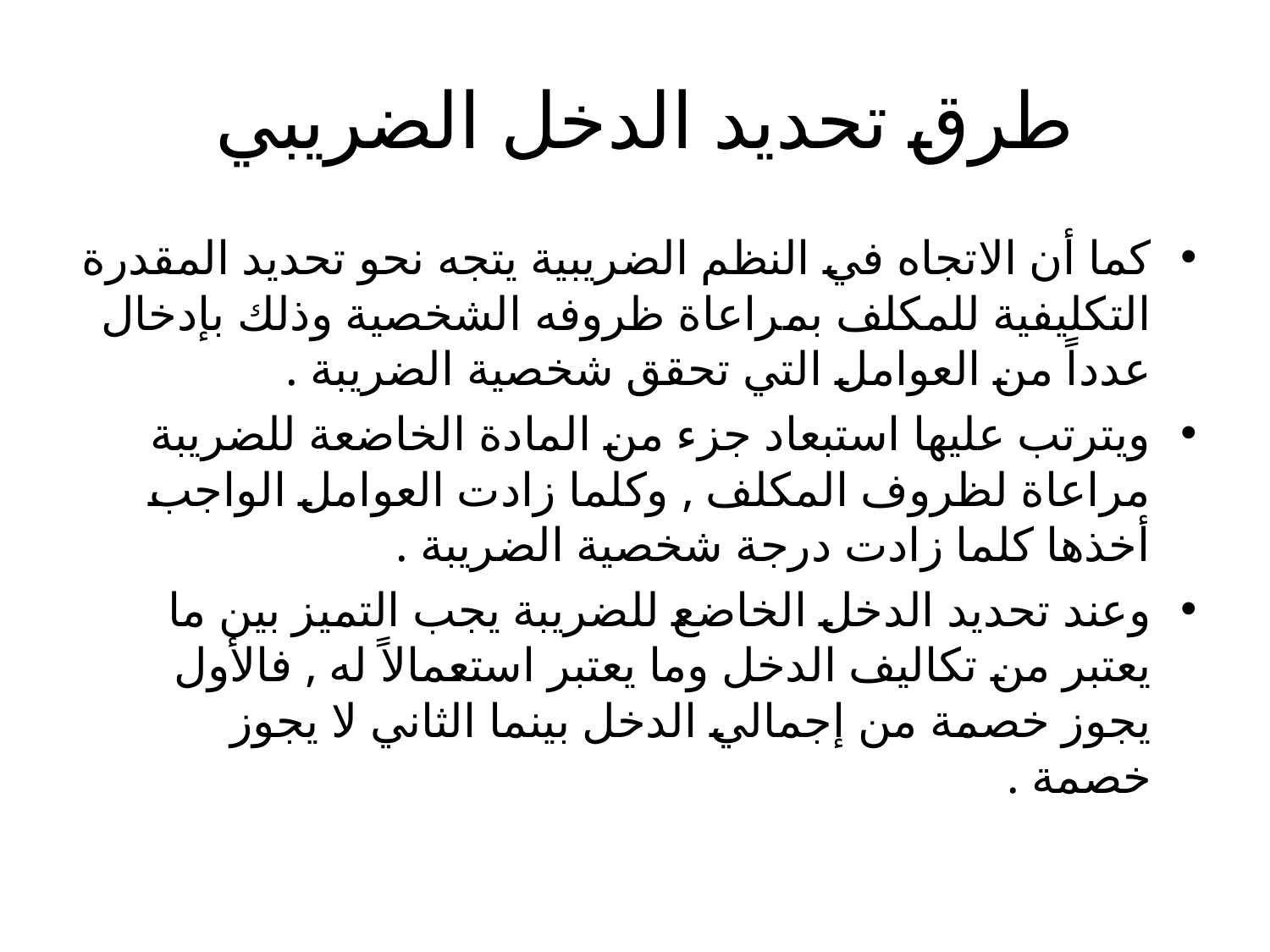

# طرق تحديد الدخل الضريبي
كما أن الاتجاه في النظم الضريبية يتجه نحو تحديد المقدرة التكليفية للمكلف بمراعاة ظروفه الشخصية وذلك بإدخال عدداً من العوامل التي تحقق شخصية الضريبة .
ويترتب عليها استبعاد جزء من المادة الخاضعة للضريبة مراعاة لظروف المكلف , وكلما زادت العوامل الواجب أخذها كلما زادت درجة شخصية الضريبة .
وعند تحديد الدخل الخاضع للضريبة يجب التميز بين ما يعتبر من تكاليف الدخل وما يعتبر استعمالاً له , فالأول يجوز خصمة من إجمالي الدخل بينما الثاني لا يجوز خصمة .